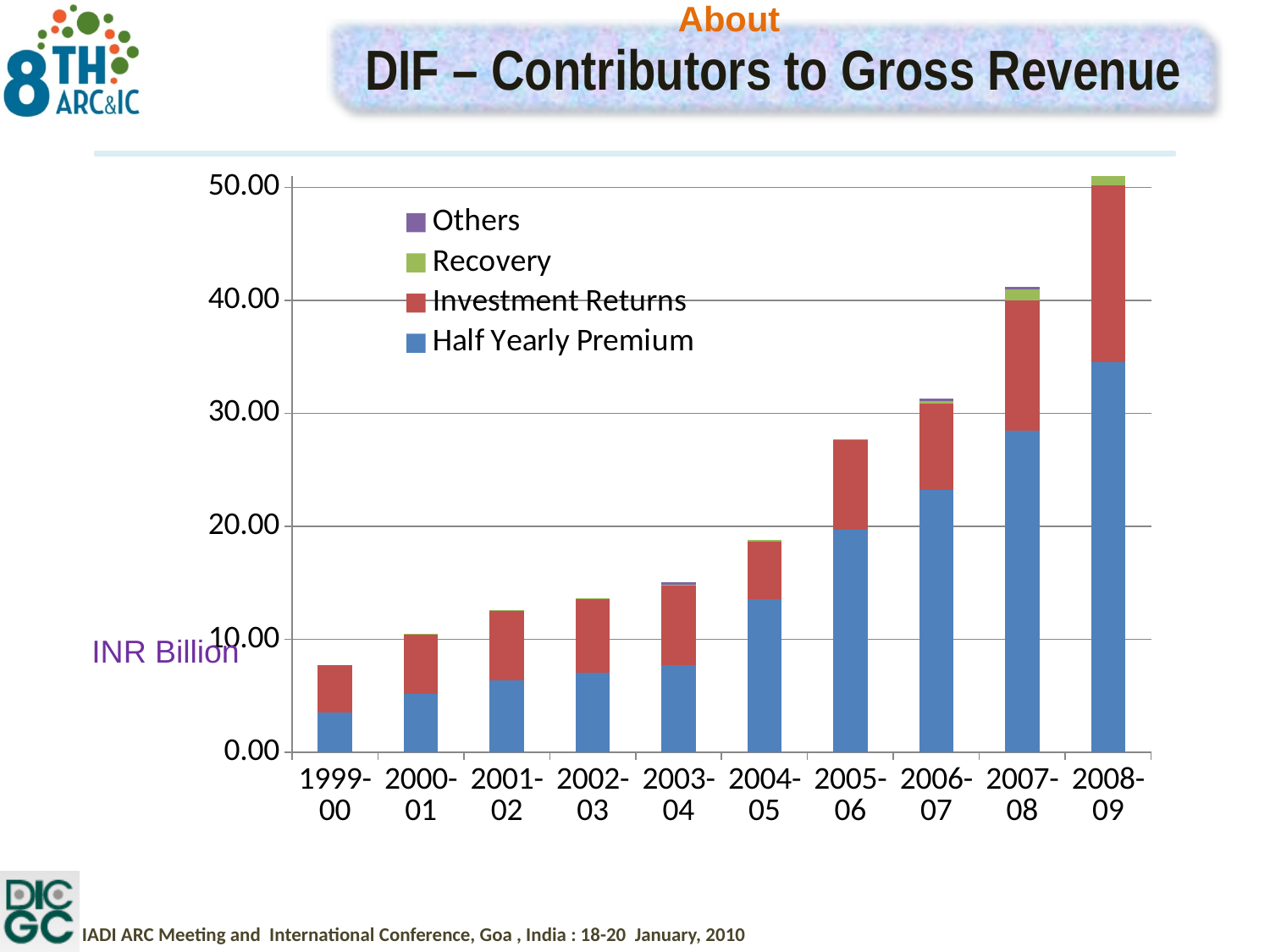

About
DIF – Contributors to Gross Revenue

### Chart

| Category | Half Yearly Premium | Investment Returns | Recovery | Others |
|---|---|---|---|---|
| 1999-00 | 3.53 | 4.18 | 0.010000000000000052 | 0.0017000000000000127 |
| 2000-01 | 5.1499999999999995 | 5.34 | 0.04000000000000011 | 0.0 |
| 2001-02 | 6.35 | 6.1899999999999995 | 0.030000000000000145 | 0.00020000000000000147 |
| 2002-03 | 7.07 | 6.56 | 0.030000000000000145 | 0.0 |
| 2003-04 | 7.71 | 7.03 | 0.13 | 0.1900000000000006 |
| 2004-05 | 13.55 | 5.14 | 0.11000000000000018 | 0.0 |
| 2005-06 | 19.739999999999988 | 7.88 | 0.09000000000000007 | 0.0 |
| 2006-07 | 23.21 | 7.6599999999999975 | 0.2 | 0.25 |
| 2007-08 | 28.439999999999987 | 11.58 | 0.99 | 0.16000000000000061 |
| 2008-09 | 34.53 | 15.69 | 1.03 | 0.2 |
INR Billion